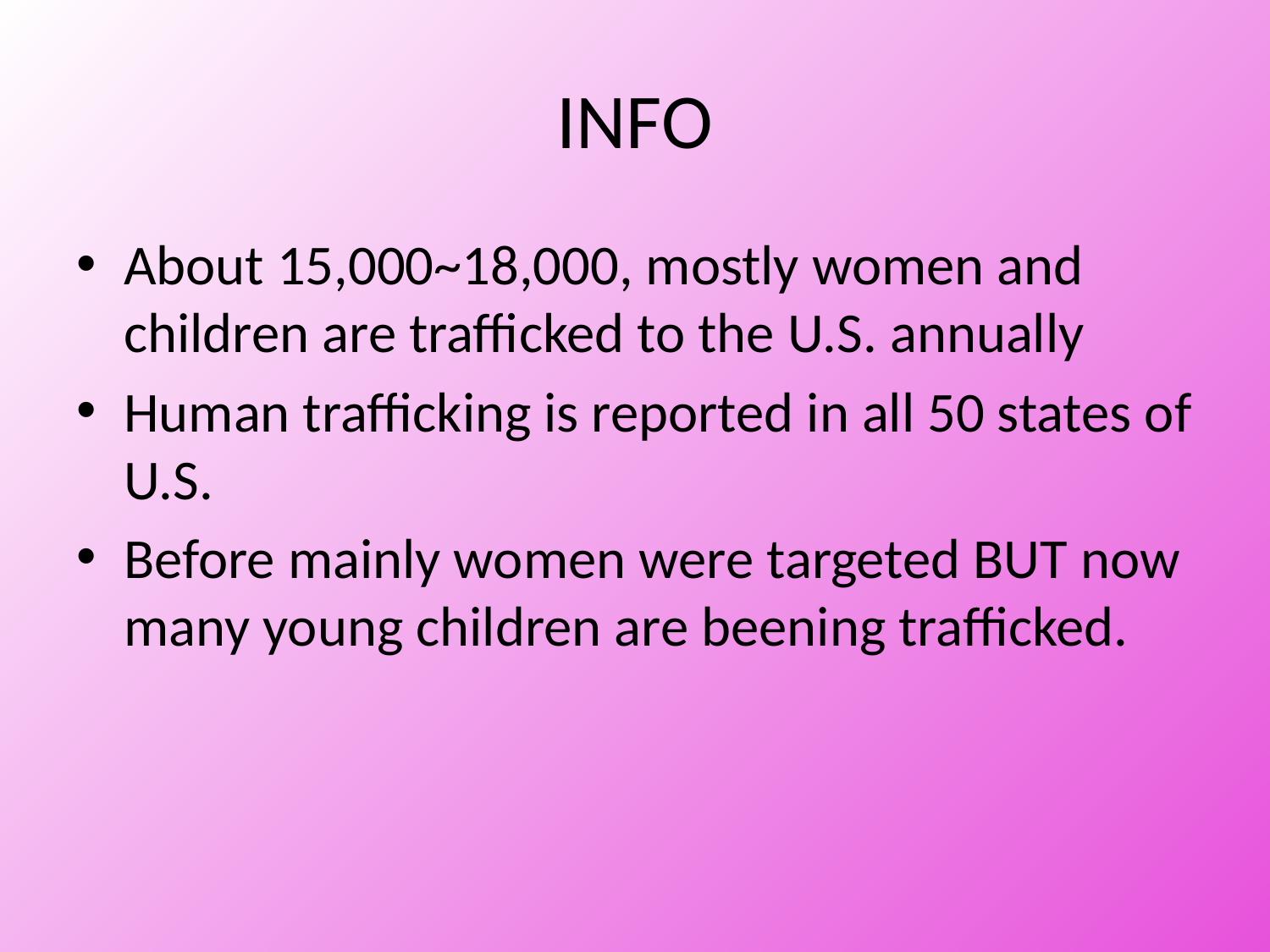

# INFO
About 15,000~18,000, mostly women and children are trafficked to the U.S. annually
Human trafficking is reported in all 50 states of U.S.
Before mainly women were targeted BUT now many young children are beening trafficked.